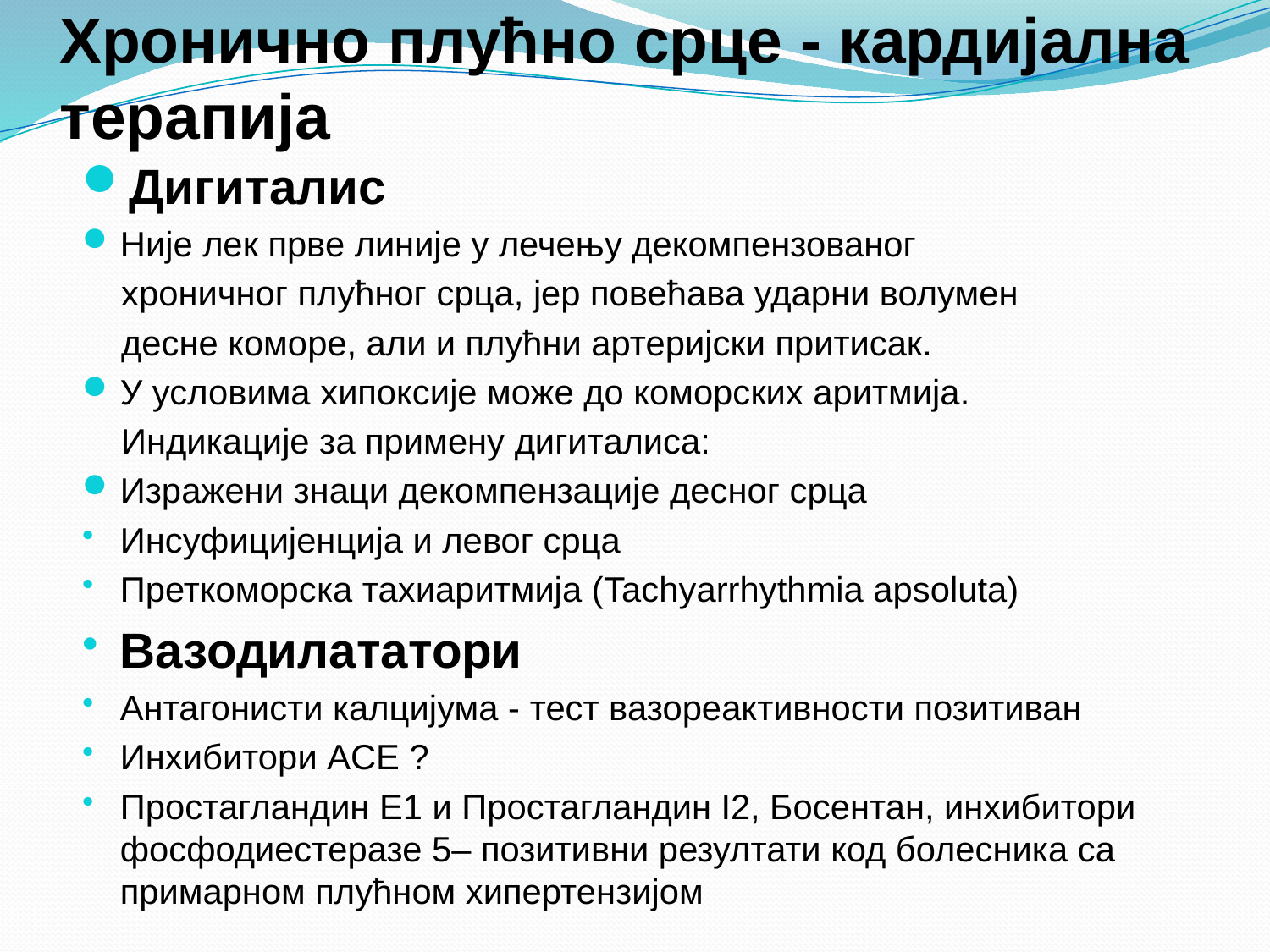

# Хронично плућно срце - кардијална терапија
Дигиталис
Није лек прве линије у лечењу декомпензованог
    хроничног плућног срца, јер повећава ударни волумен
    десне коморе, али и плућни артеријски притисак.
У условима хипоксије може до коморских аритмија.
    Индикације за примену дигиталиса:
Изражени знаци декомпензације десног срца
Инсуфицијенција и левог срца
Преткоморска тахиаритмија (Tachyarrhythmia apsoluta)
Вазодилататори
Антагонисти калцијума - тест вазореактивности позитиван
Инхибитори ACE ?
Простагландин E1 и Простагландин I2, Босентан, инхибитори фосфодиестеразе 5– позитивни резултати код болесника са примарном плућном хипертензијом